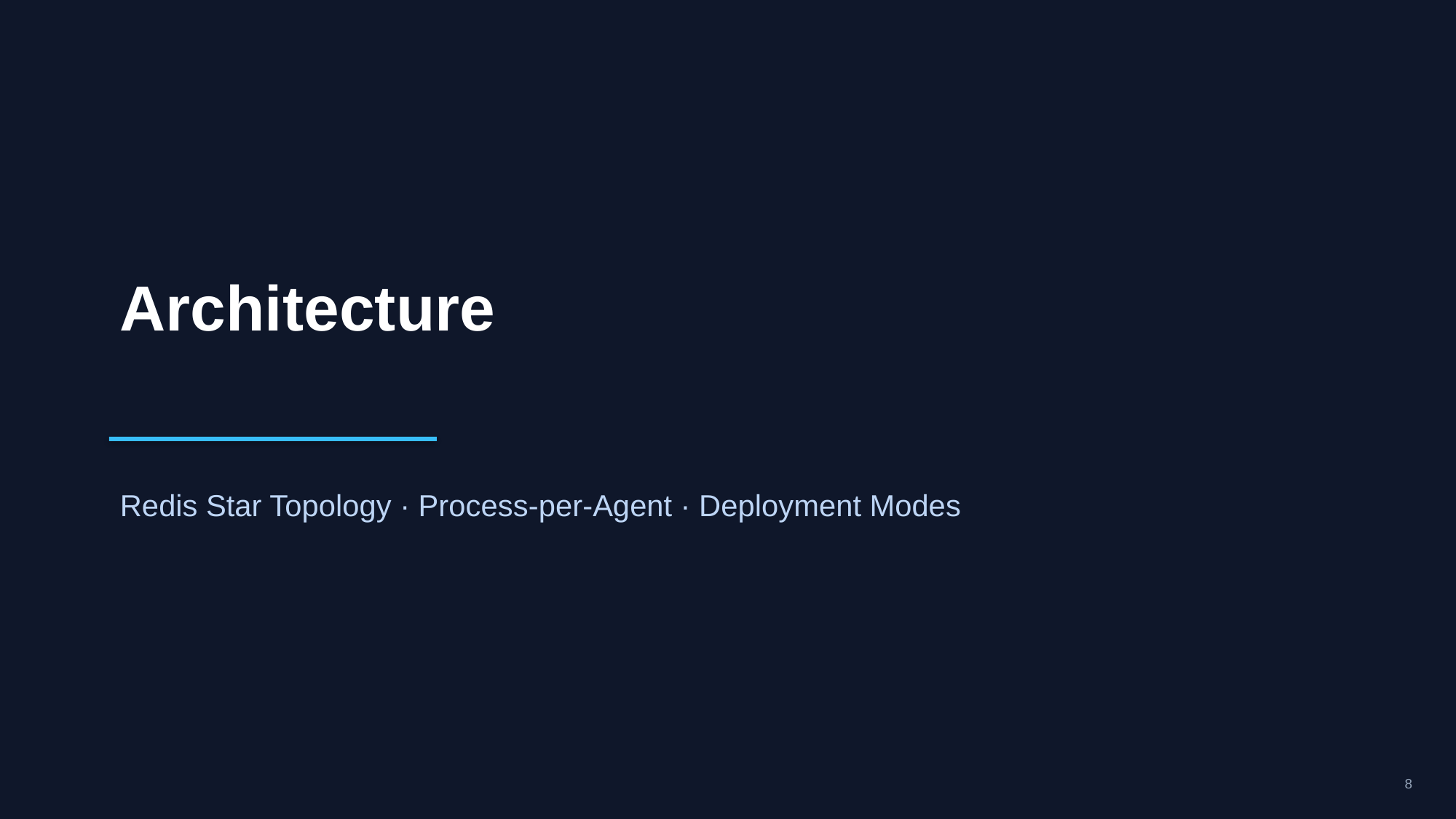

Architecture

Redis Star Topology · Process-per-Agent · Deployment Modes
8